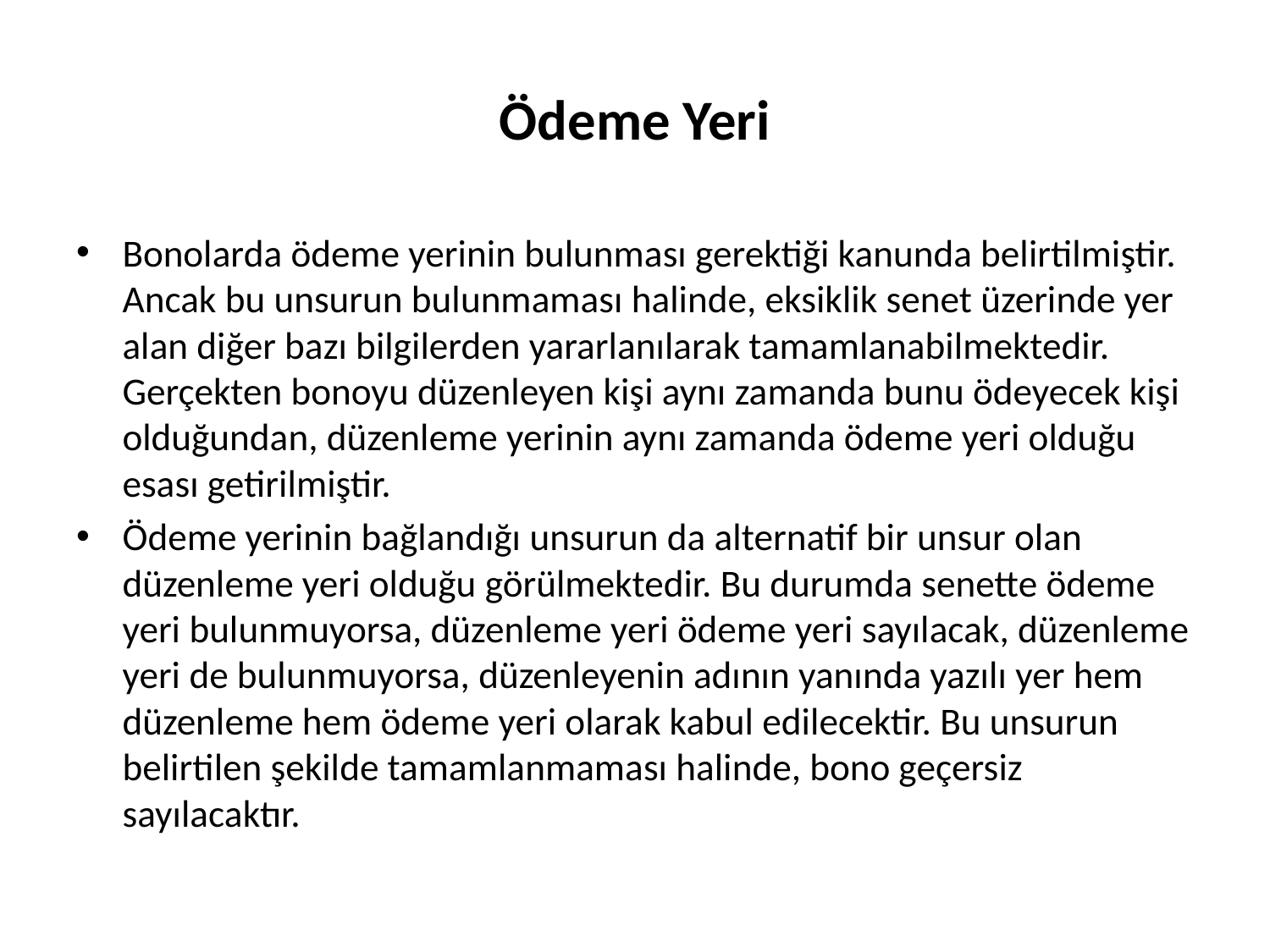

# Ödeme Yeri
Bonolarda ödeme yerinin bulunması gerektiği kanunda belirtilmiştir. Ancak bu unsurun bulunmaması halinde, eksiklik senet üzerinde yer alan diğer bazı bilgilerden yararlanılarak tamamlanabilmektedir. Gerçekten bonoyu düzenleyen kişi aynı zamanda bunu ödeyecek kişi olduğundan, düzenleme yerinin aynı zamanda ödeme yeri olduğu esası getirilmiştir.
Ödeme yerinin bağlandığı unsurun da alternatif bir unsur olan düzenleme yeri olduğu görülmektedir. Bu durumda senette ödeme yeri bulunmuyorsa, düzenleme yeri ödeme yeri sayılacak, düzenleme yeri de bulunmuyorsa, düzenleyenin adının yanında yazılı yer hem düzenleme hem ödeme yeri olarak kabul edilecektir. Bu unsurun belirtilen şekilde tamamlanmaması halinde, bono geçersiz sayılacaktır.